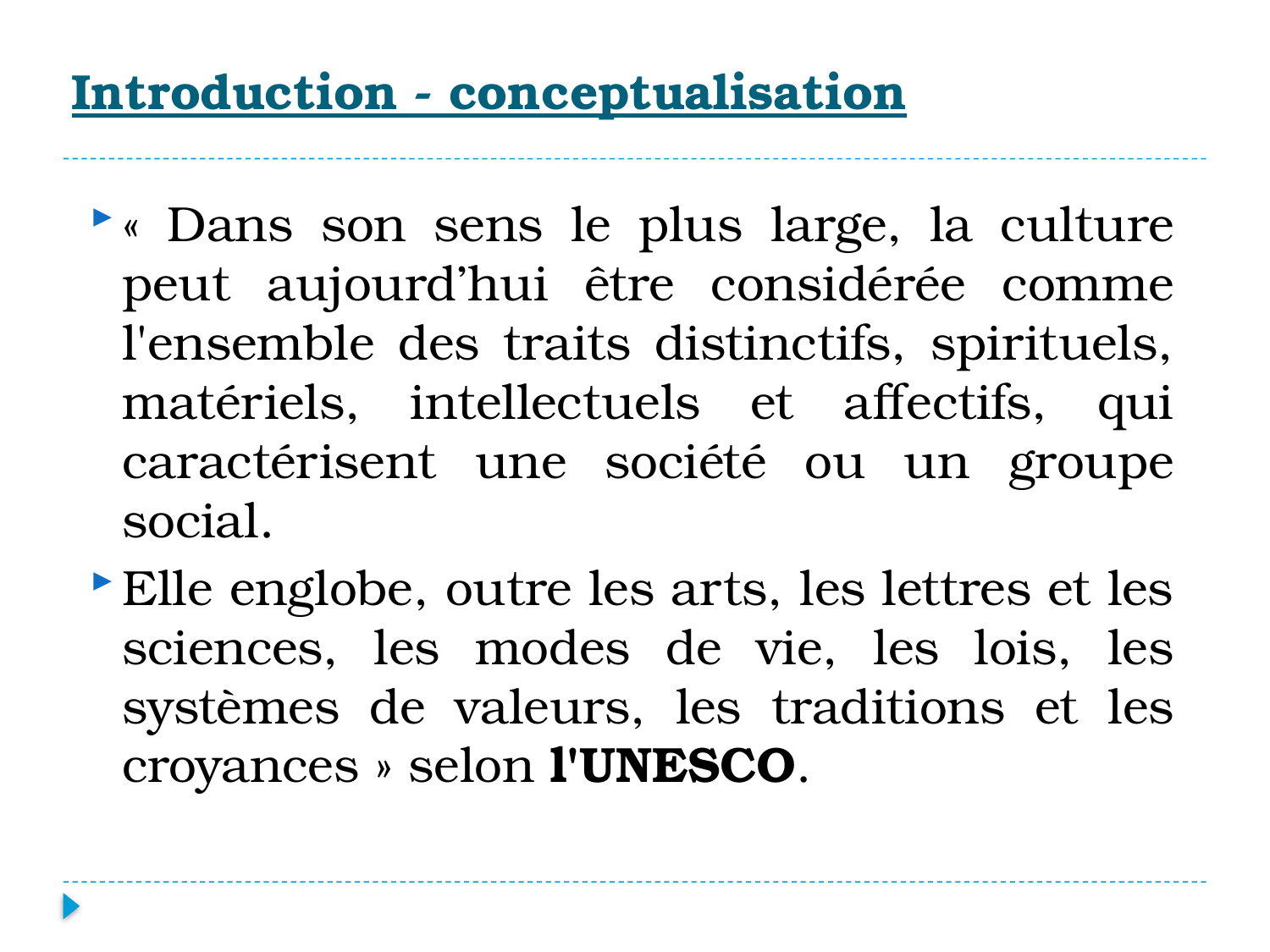

# Introduction - conceptualisation
« Dans son sens le plus large, la culture peut aujourd’hui être considérée comme l'ensemble des traits distinctifs, spirituels, matériels, intellectuels et affectifs, qui caractérisent une société ou un groupe social.
Elle englobe, outre les arts, les lettres et les sciences, les modes de vie, les lois, les systèmes de valeurs, les traditions et les croyances » selon l'UNESCO.